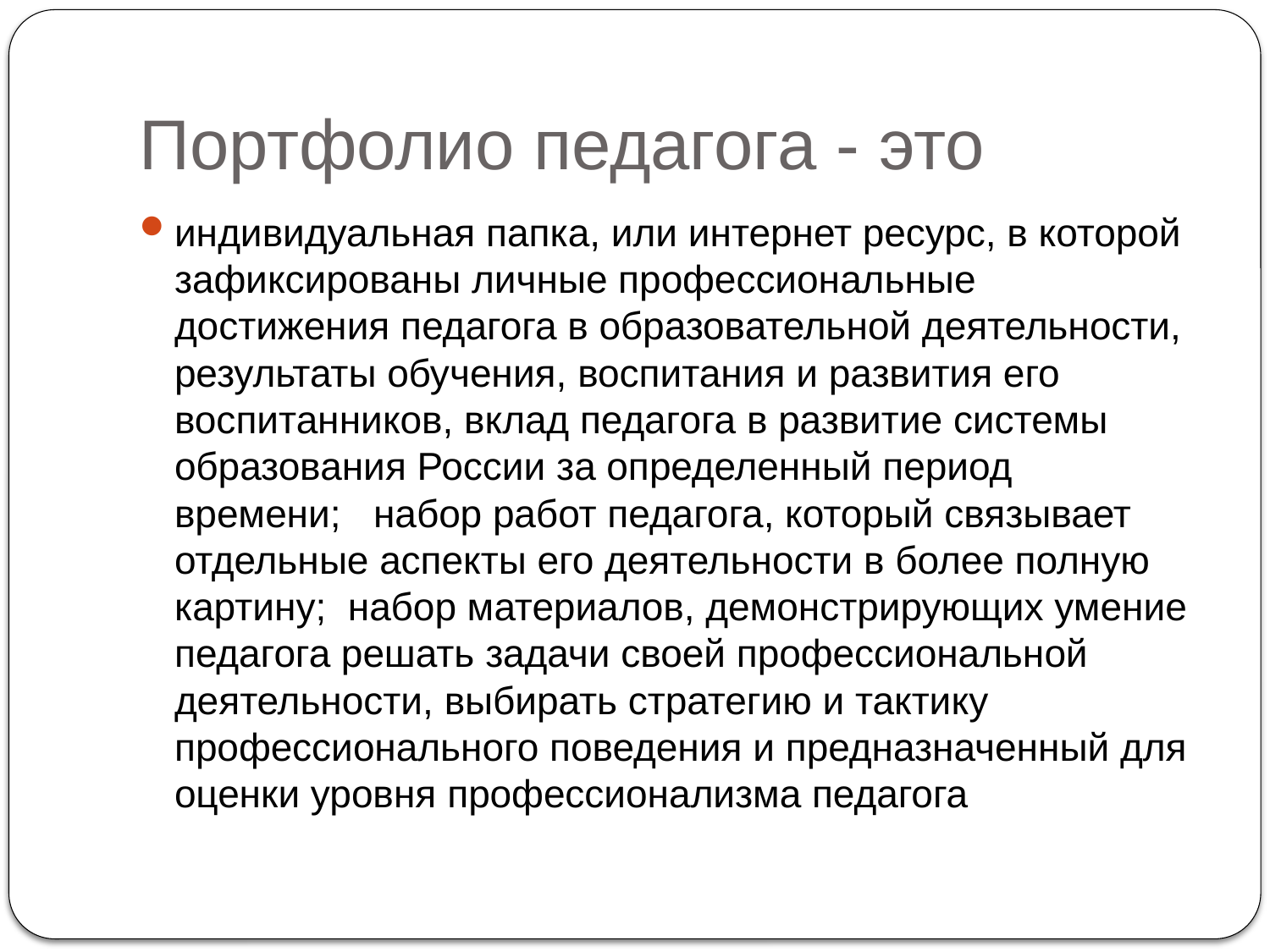

# Портфолио педагога - это
индивидуальная папка, или интернет ресурс, в которой зафиксированы личные профессиональные достижения педагога в образовательной деятельности, результаты обучения, воспитания и развития его воспитанников, вклад педагога в развитие системы образования России за определенный период времени;   набор работ педагога, который связывает отдельные аспекты его деятельности в более полную картину;  набор материалов, демонстрирующих умение педагога решать задачи своей профессиональной деятельности, выбирать стратегию и тактику профессионального поведения и предназначенный для оценки уровня профессионализма педагога